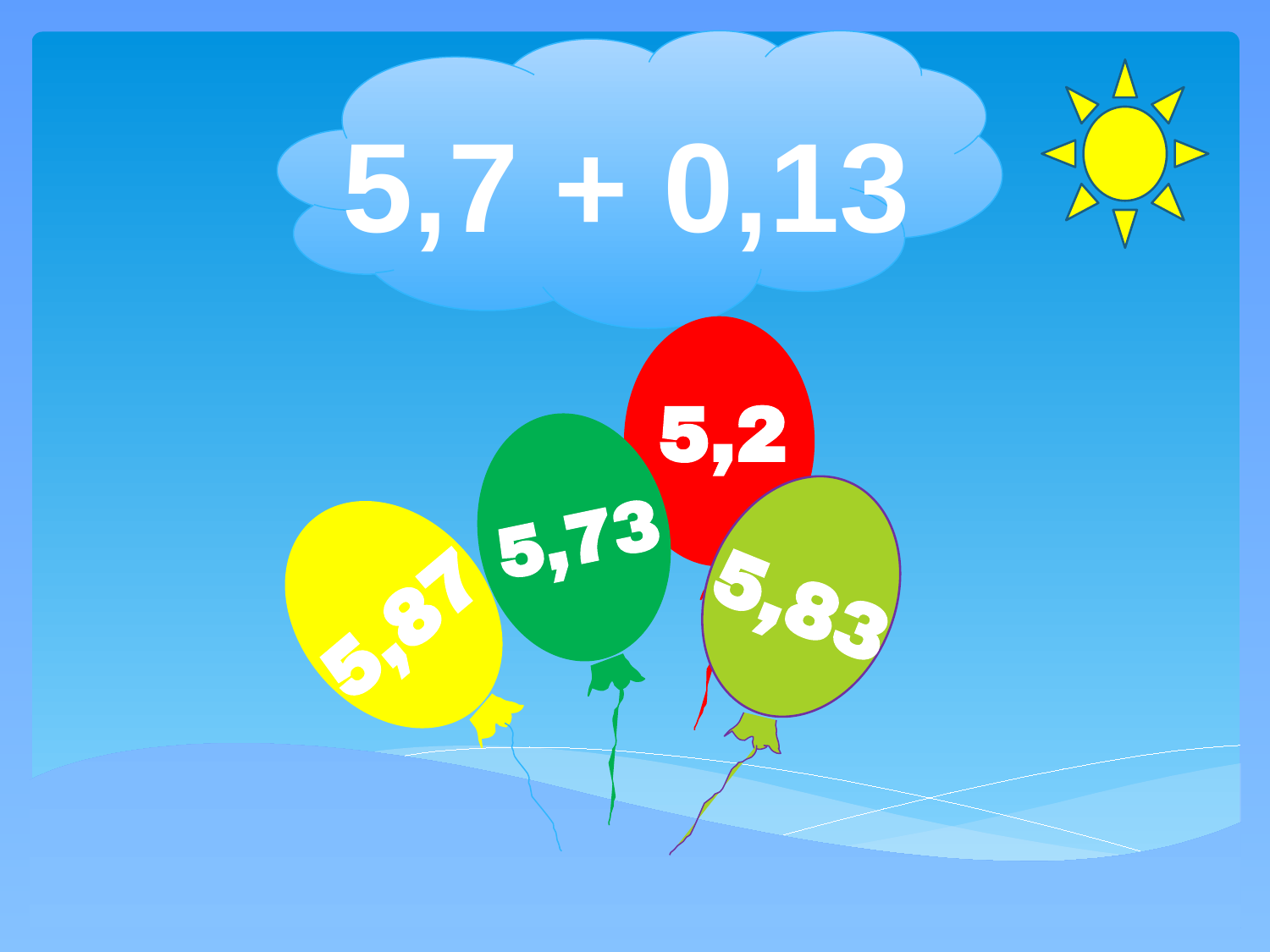

5,7 + 0,13

#

5,2

5,73

5,83

5,87